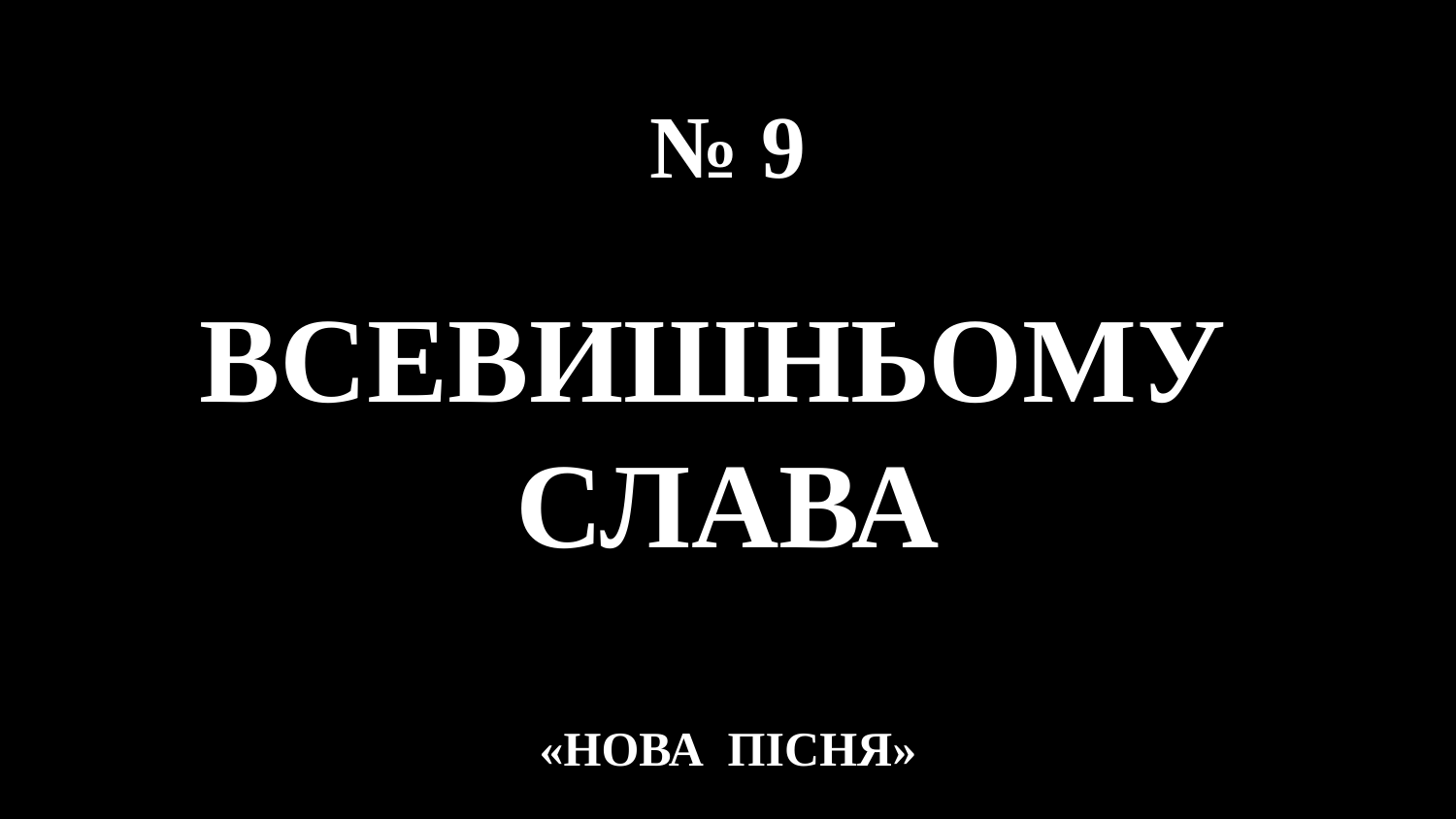

№ 9
# ВСЕВИШНЬОМУ  СЛАВА «НОВА  ПІСНЯ»